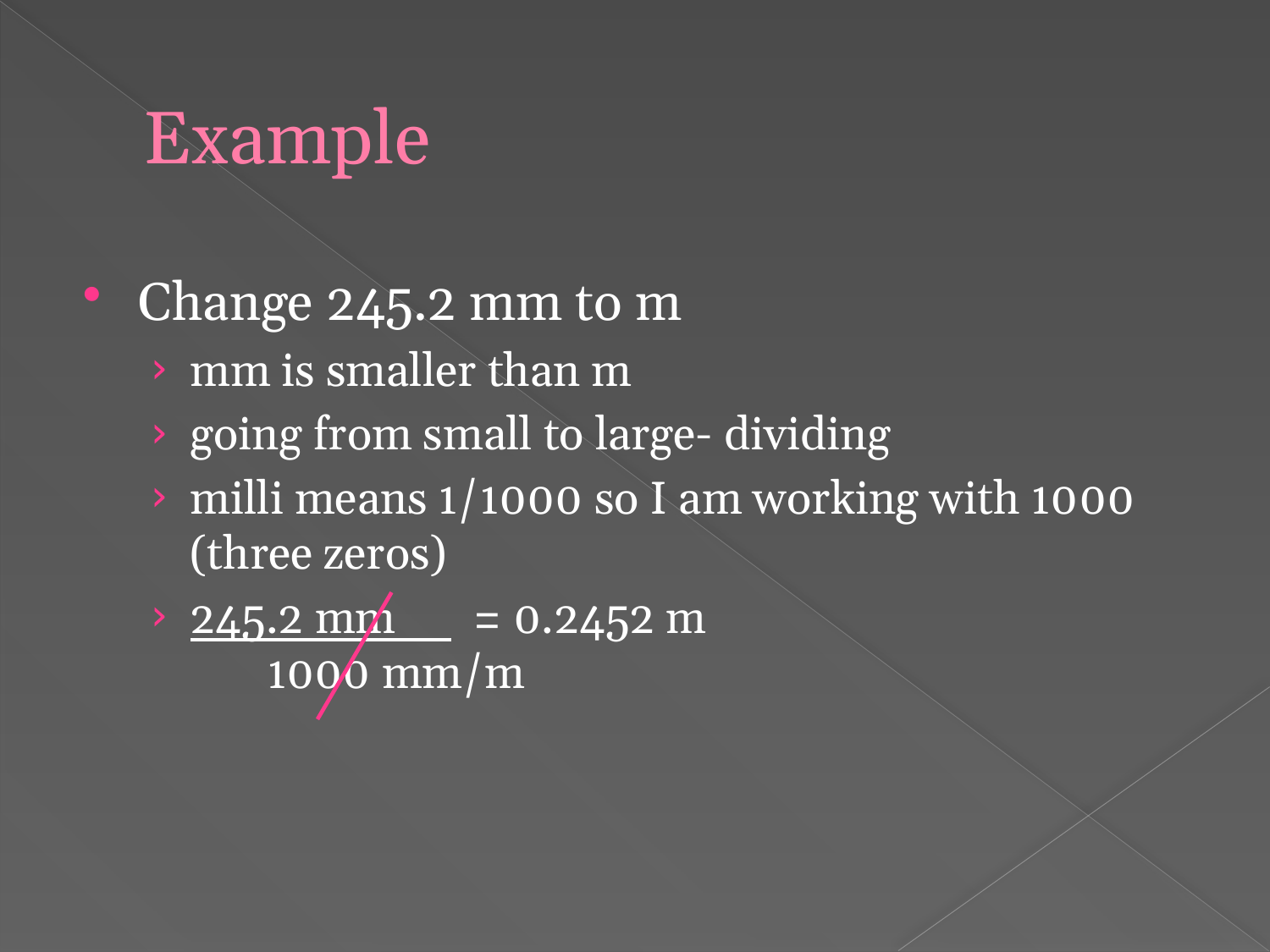

# Example
Change 245.2 mm to m
mm is smaller than m
going from small to large- dividing
milli means 1/1000 so I am working with 1000 (three zeros)
245.2 mm       = 0.2452 m                                                    1000 mm/m